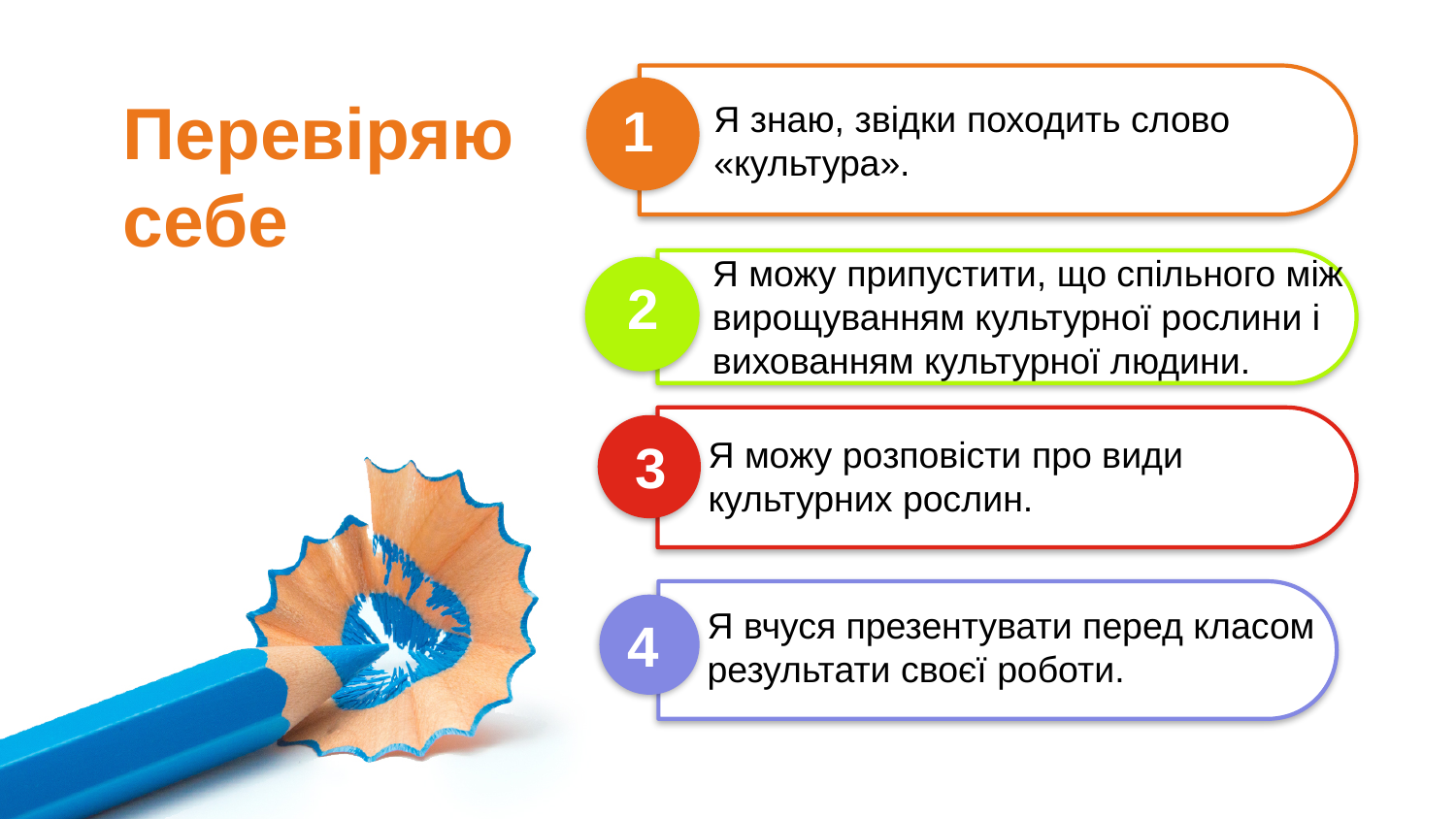

Перевіряю себе

1
Я знаю, звідки походить слово
«культура».

Я можу припустити, що спільного між
вирощуванням культурної рослини і
вихованням культурної людини.

2

Я можу розповісти про види
культурних рослин.
3

Я вчуся презентувати перед класом
результати своєї роботи.

4